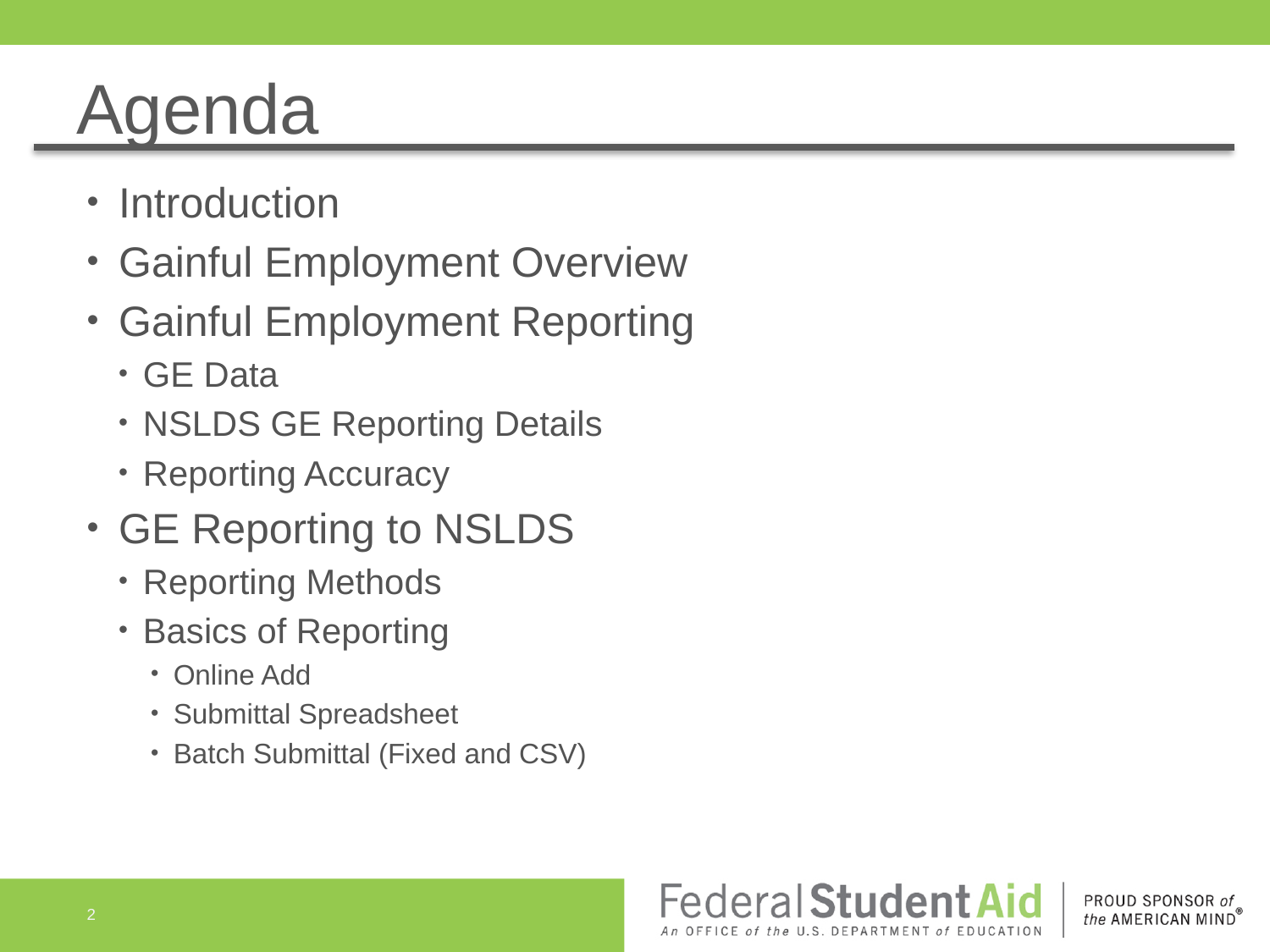

# Agenda
Introduction
Gainful Employment Overview
Gainful Employment Reporting
GE Data
NSLDS GE Reporting Details
Reporting Accuracy
GE Reporting to NSLDS
Reporting Methods
Basics of Reporting
Online Add
Submittal Spreadsheet
Batch Submittal (Fixed and CSV)

2